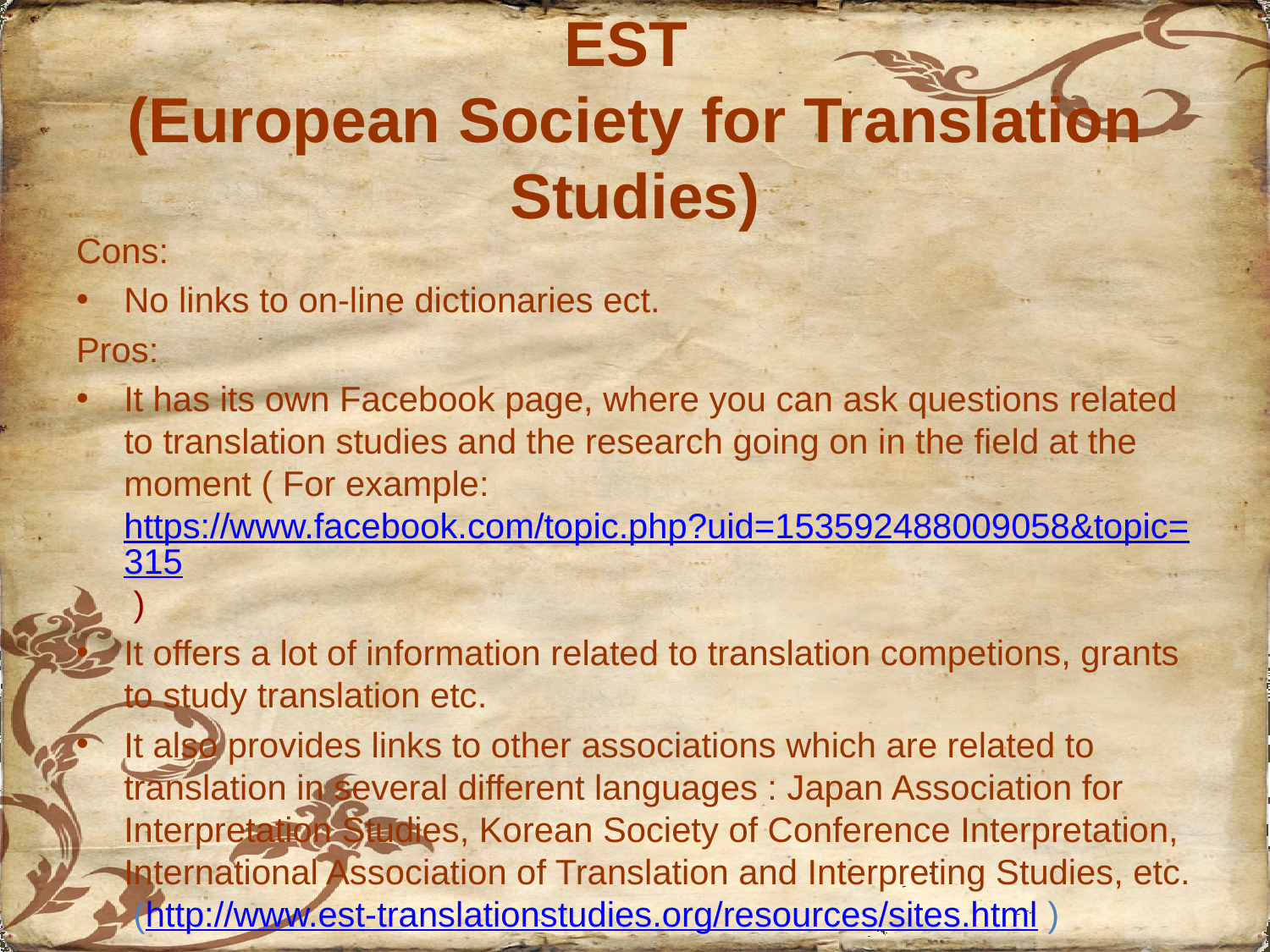

# EST (European Society for Translation Studies)
Cons:
No links to on-line dictionaries ect.
Pros:
It has its own Facebook page, where you can ask questions related to translation studies and the research going on in the field at the moment ( For example: https://www.facebook.com/topic.php?uid=153592488009058&topic=315 )
It offers a lot of information related to translation competions, grants to study translation etc.
It also provides links to other associations which are related to translation in several different languages : Japan Association for Interpretation Studies, Korean Society of Conference Interpretation, International Association of Translation and Interpreting Studies, etc.  (http://www.est-translationstudies.org/resources/sites.html )